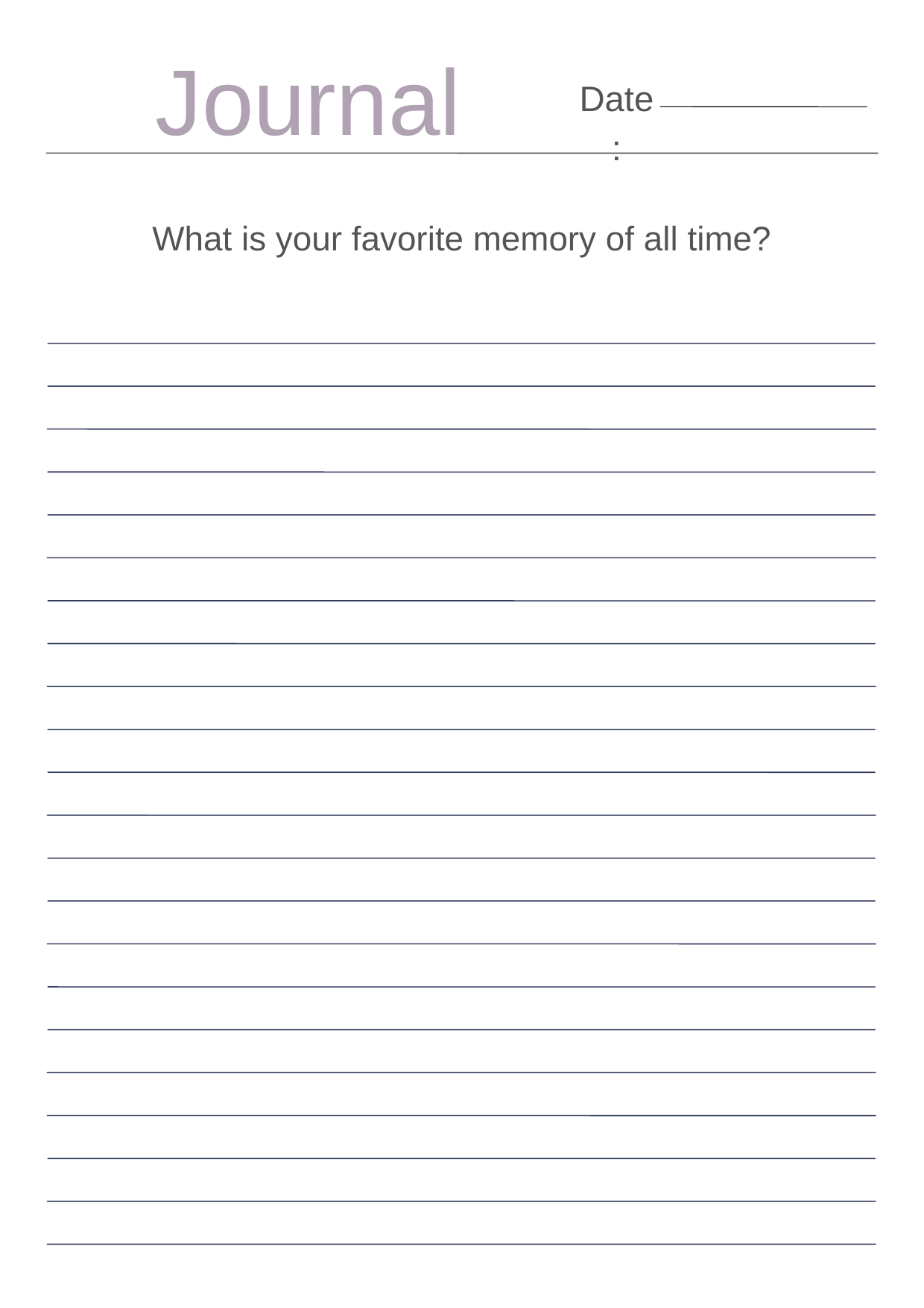

Journal
Date:

What is your favorite memory of all time?